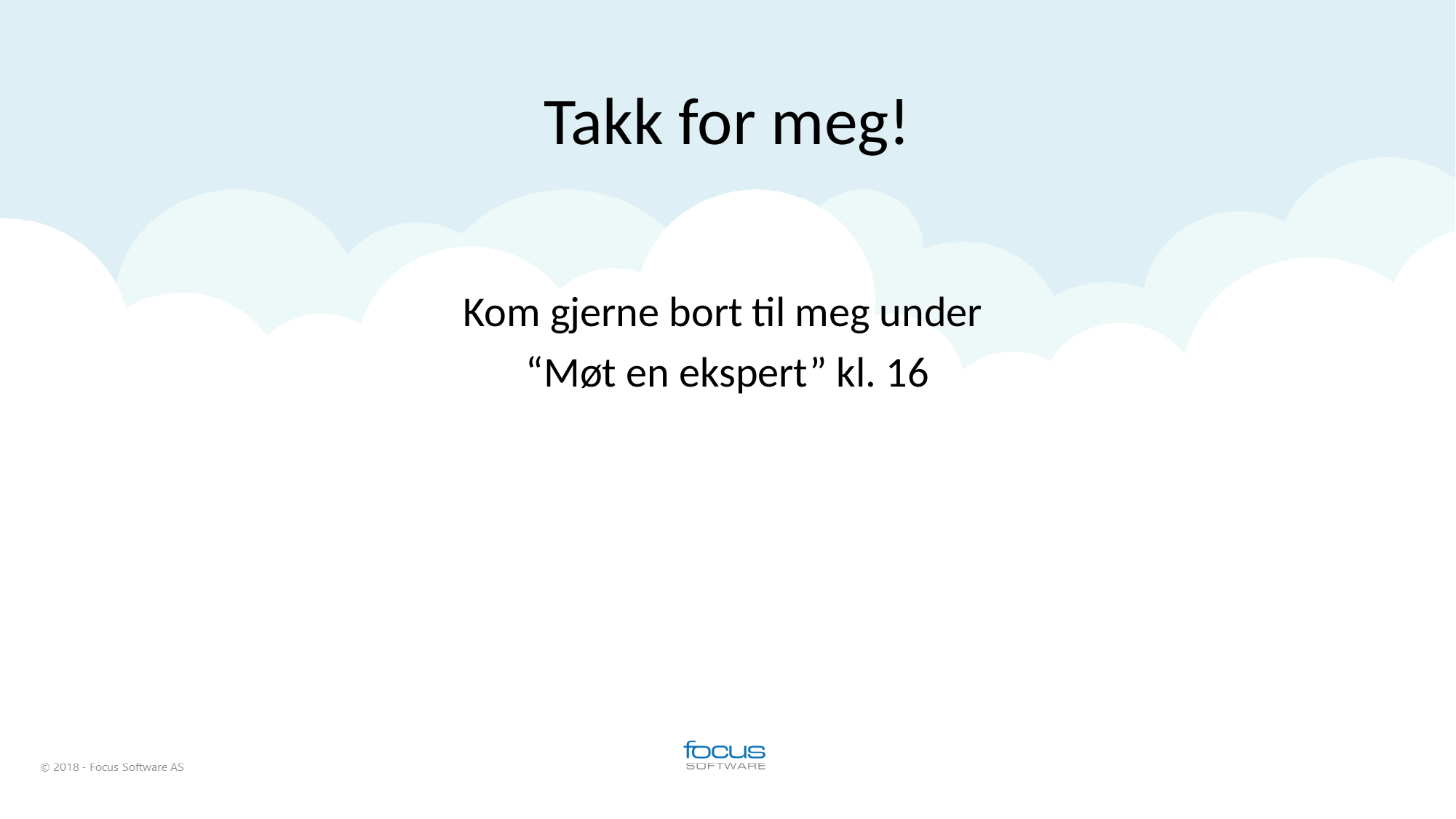

# Takk for meg!

Kom gjerne bort til meg under
“Møt en ekspert” kl. 16